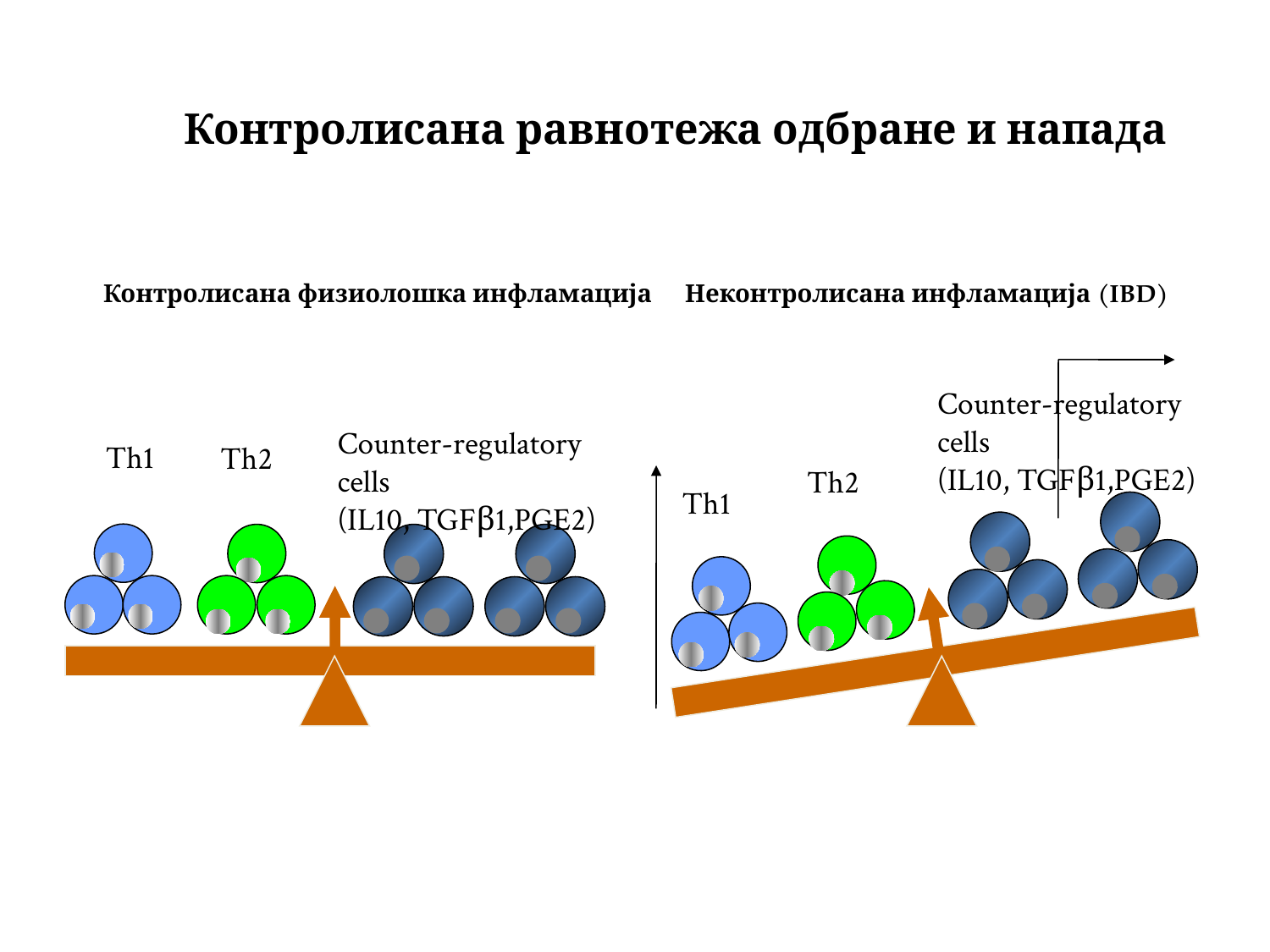

# Контролисана равнотежа одбране и напада
Контролисана физиолошка инфламација
Неконтролисана инфламација (IBD)

Counter-regulatory cells
(IL10, TGFβ1,PGE2)
Counter-regulatory cells
(IL10, TGFβ1,PGE2)
Th1
Th2
Th2

Th1